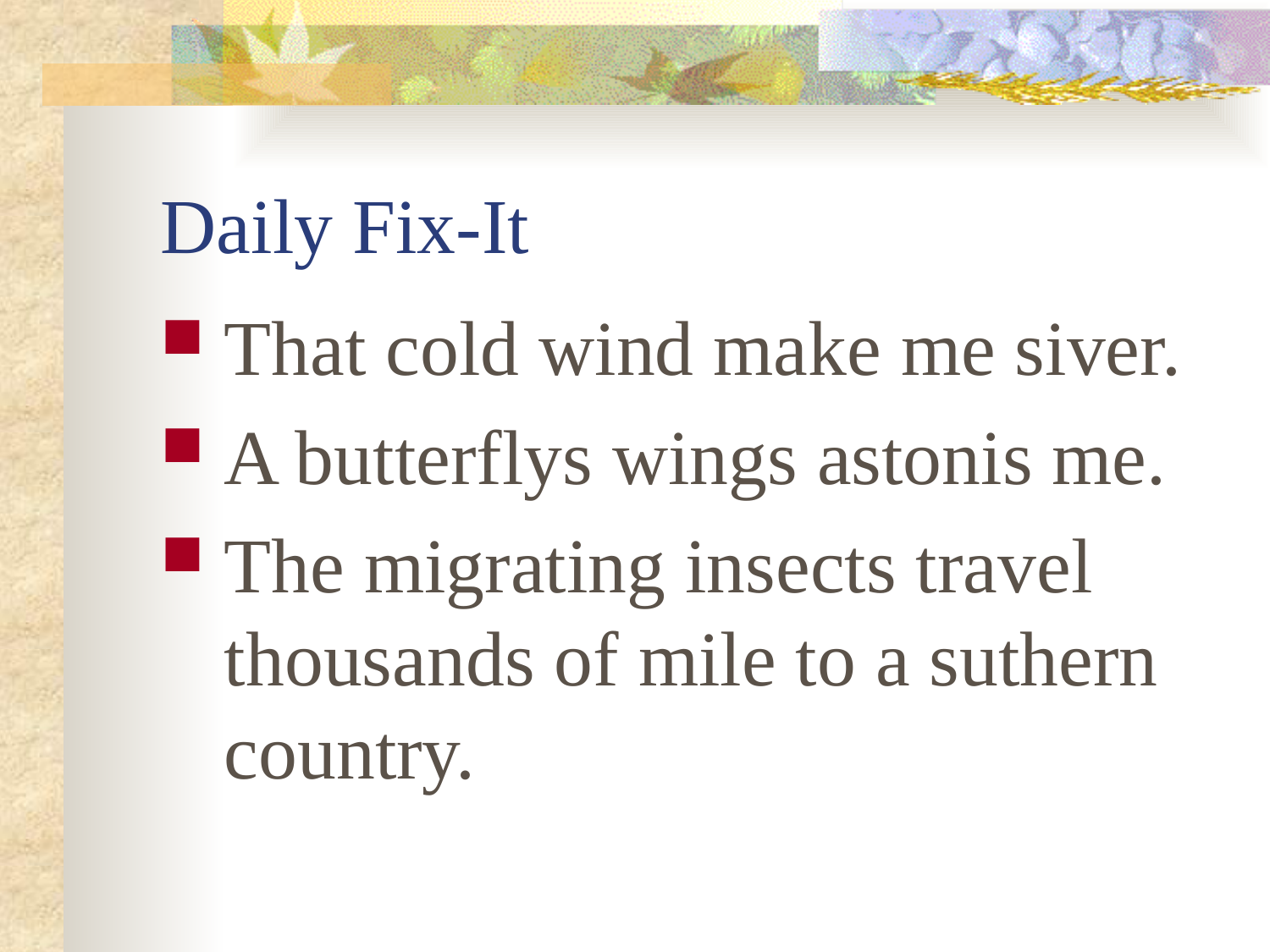

# Daily Fix-It
That cold wind make me siver.
A butterflys wings astonis me.
The migrating insects travel thousands of mile to a suthern country.